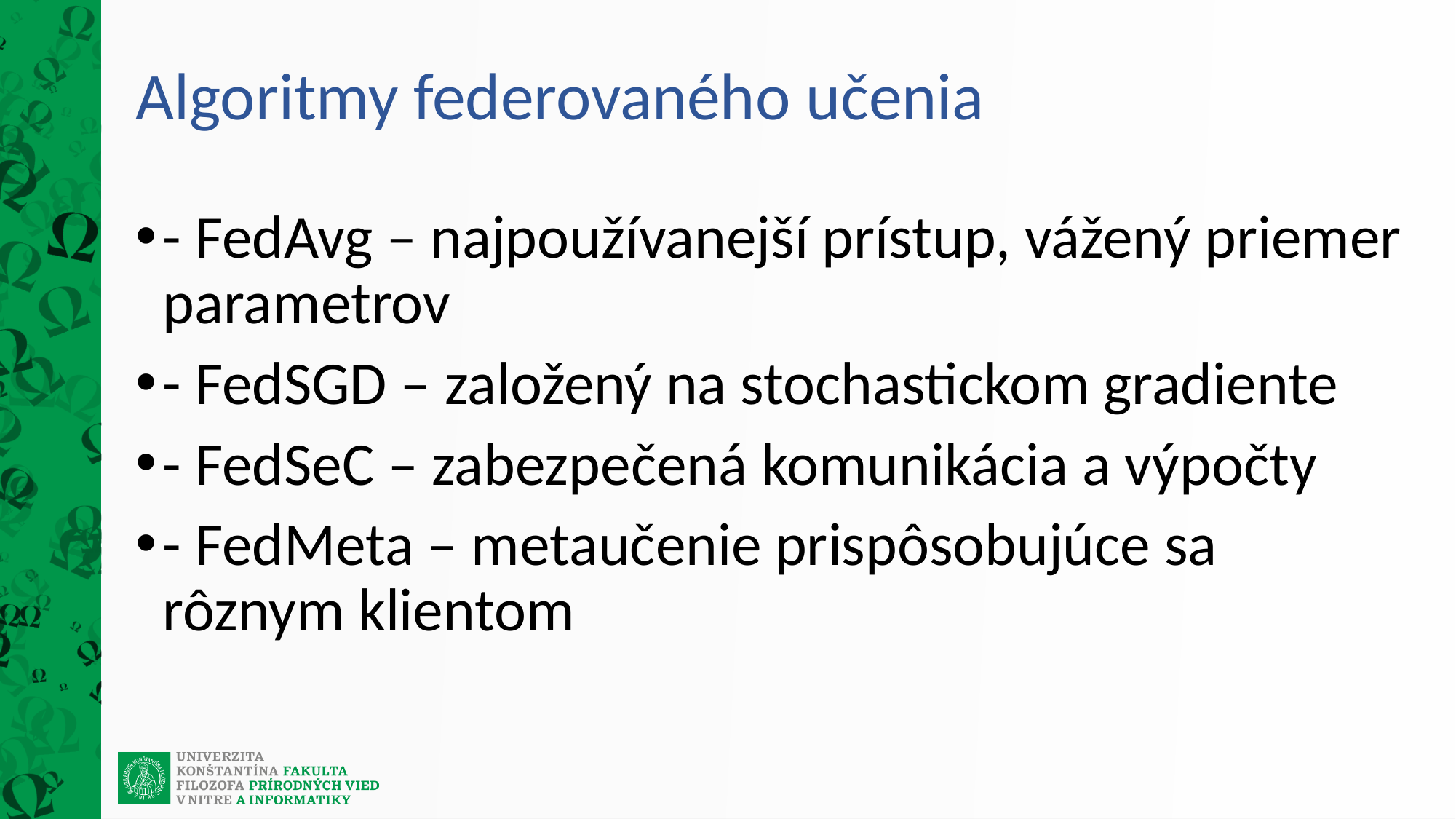

# Algoritmy federovaného učenia
- FedAvg – najpoužívanejší prístup, vážený priemer parametrov
- FedSGD – založený na stochastickom gradiente
- FedSeC – zabezpečená komunikácia a výpočty
- FedMeta – metaučenie prispôsobujúce sa rôznym klientom